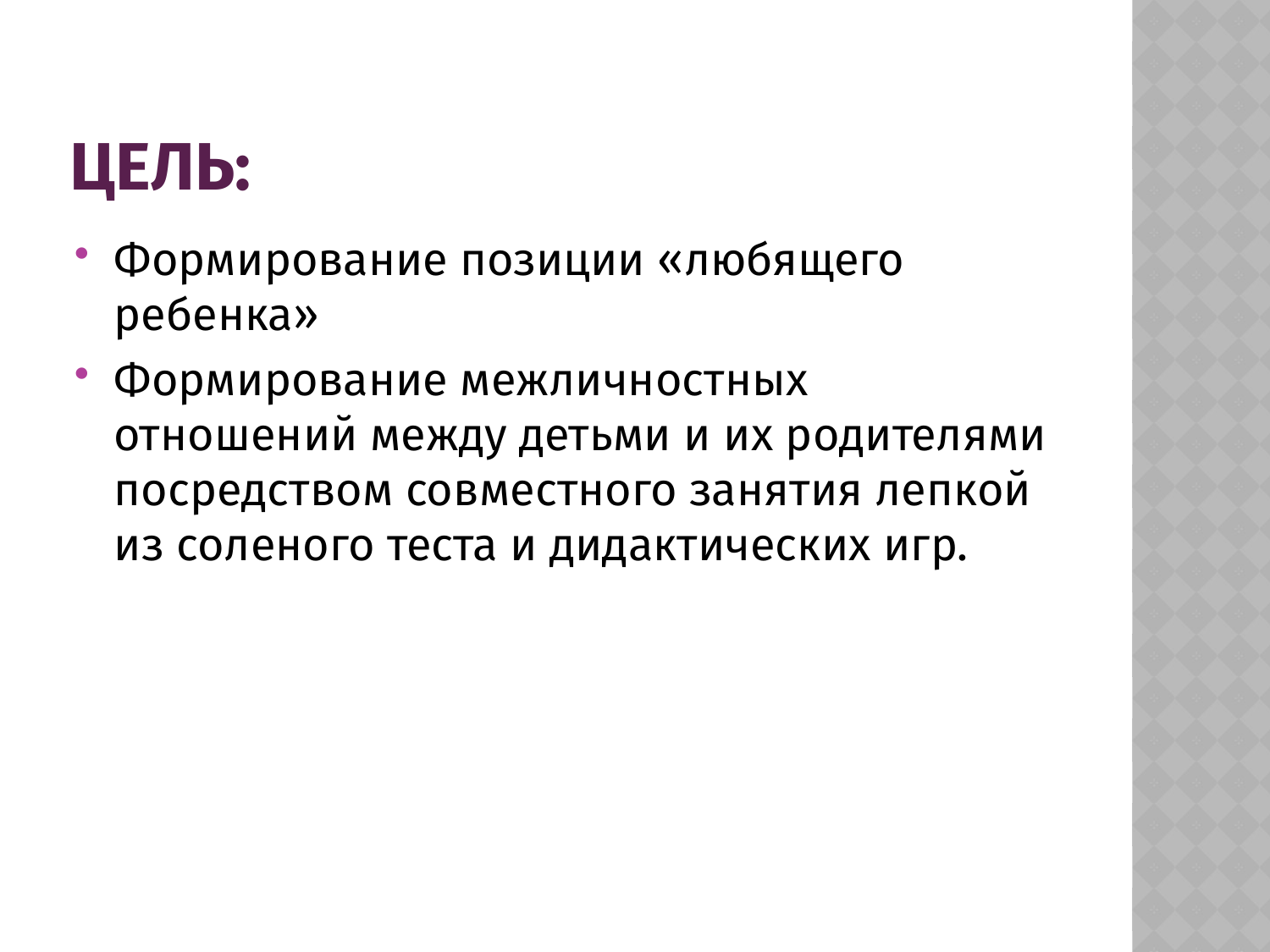

# Цель:
Формирование позиции «любящего ребенка»
Формирование межличностных отношений между детьми и их родителями посредством совместного занятия лепкой из соленого теста и дидактических игр.